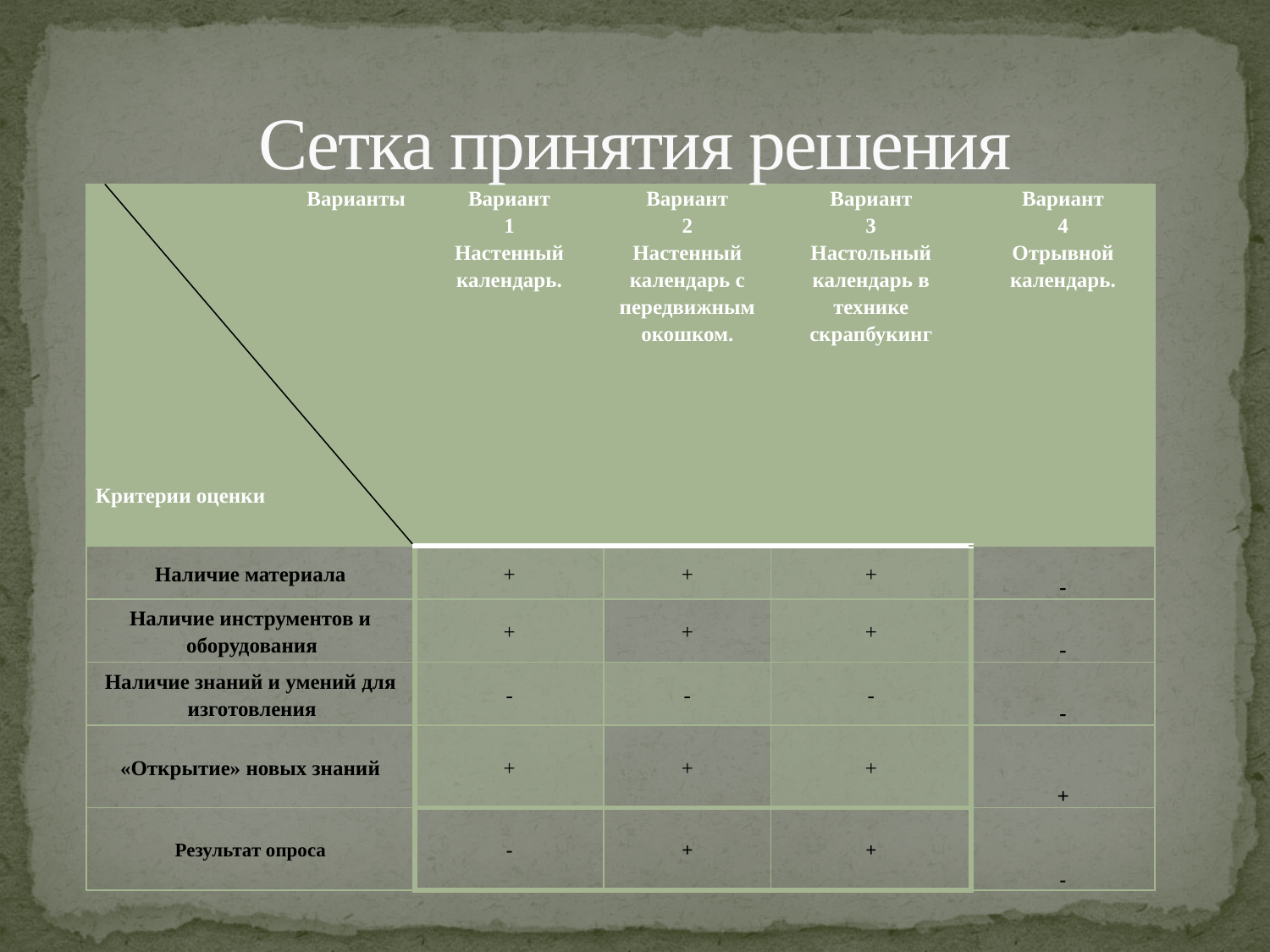

# Сетка принятия решения
| Варианты               Критерии оценки | Вариант 1 Настенный календарь. | Вариант 2 Настенный календарь с передвижным окошком. | Вариант 3 Настольный календарь в технике скрапбукинг | Вариант 4 Отрывной календарь. |
| --- | --- | --- | --- | --- |
| Наличие материала | + | + | + | - |
| Наличие инструментов и оборудования | + | + | + | - |
| Наличие знаний и умений для изготовления | - | - | - | - |
| «Открытие» новых знаний | + | + | + | + |
| Результат опроса | - | + | + | - |